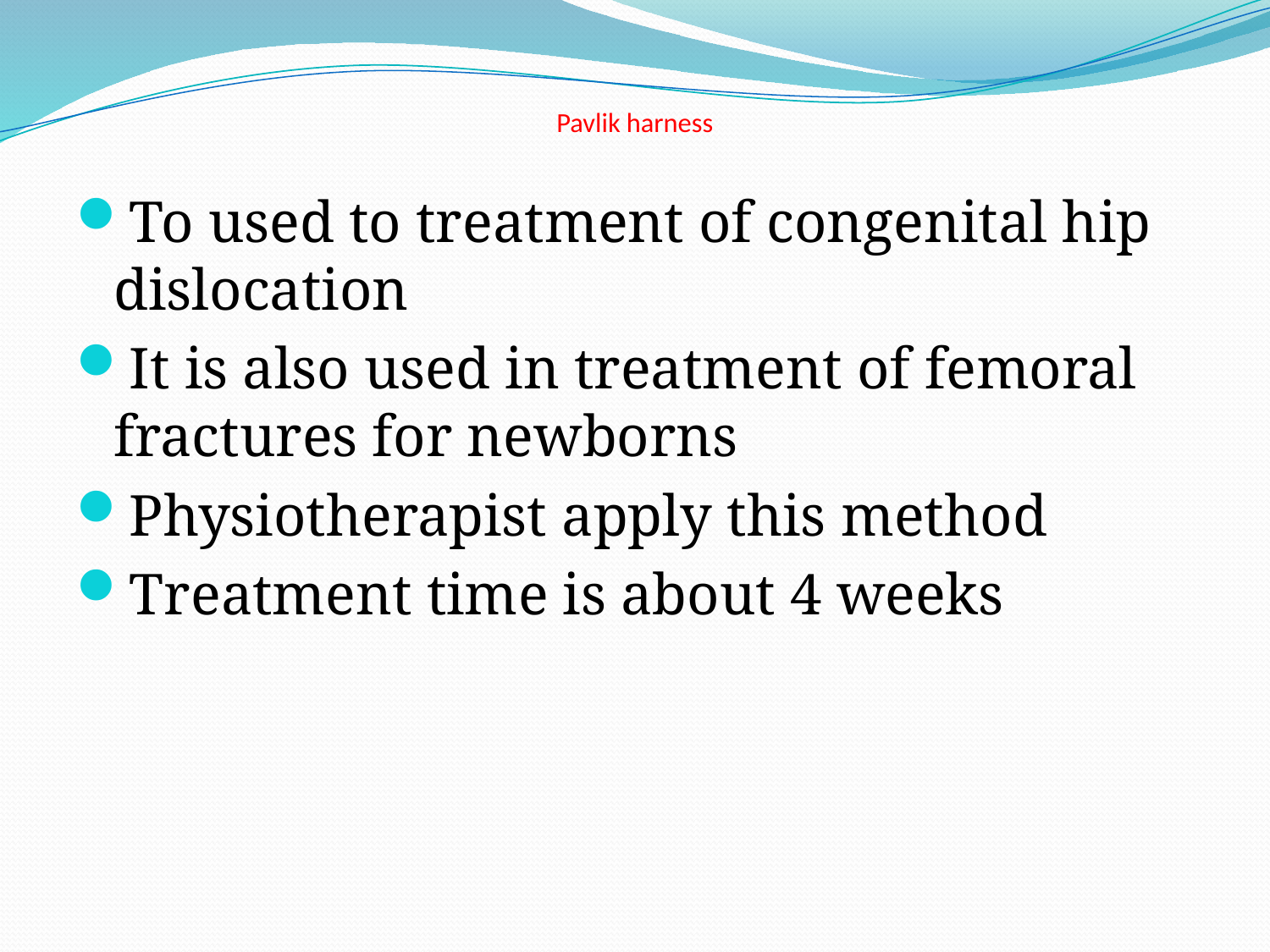

# Pavlik harness
To used to treatment of congenital hip dislocation
It is also used in treatment of femoral fractures for newborns
Physiotherapist apply this method
Treatment time is about 4 weeks